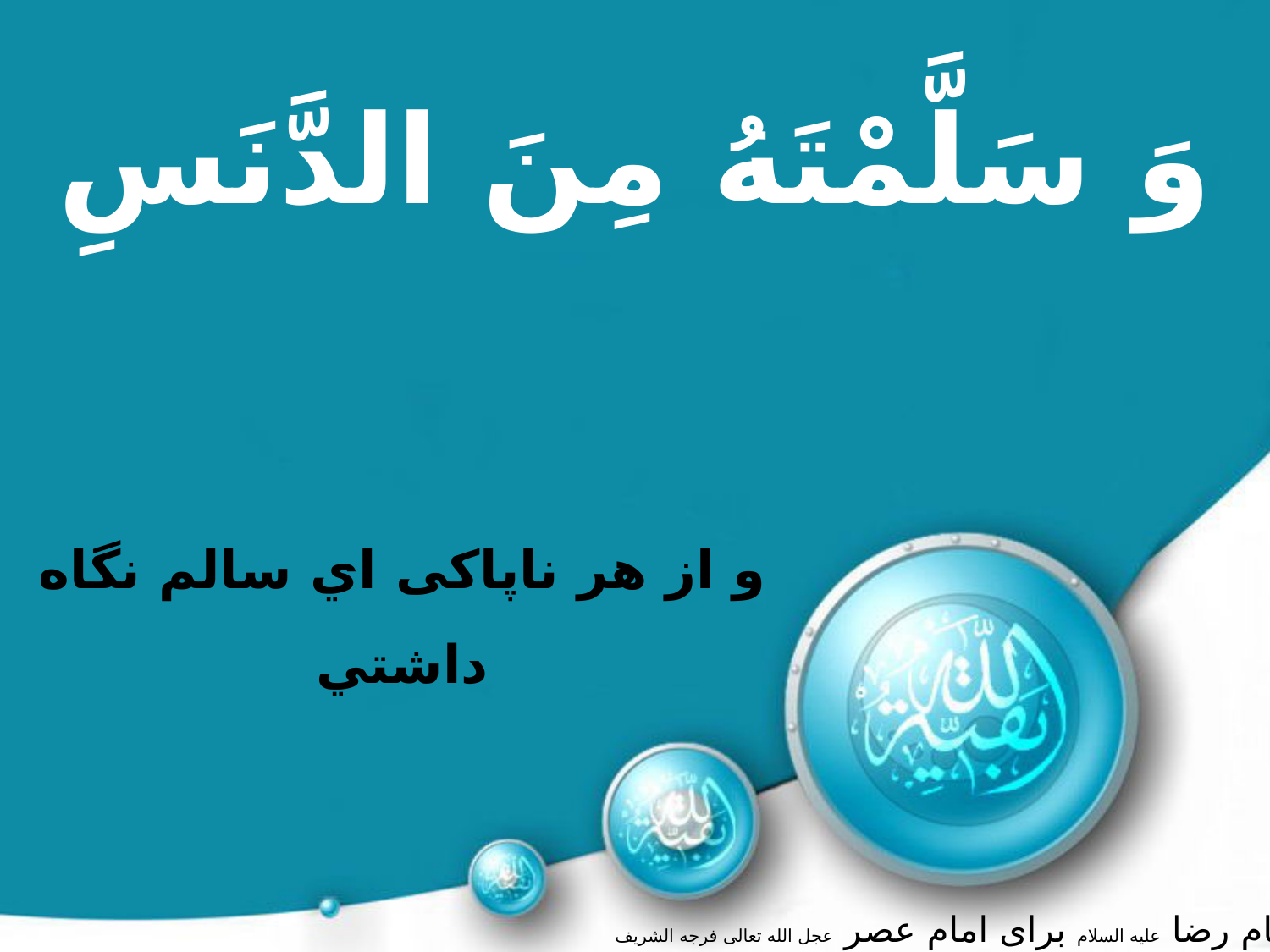

وَ سَلَّمْتَهُ مِنَ الدَّنَسِ‏
و از هر ناپاكى اي سالم نگاه داشتي